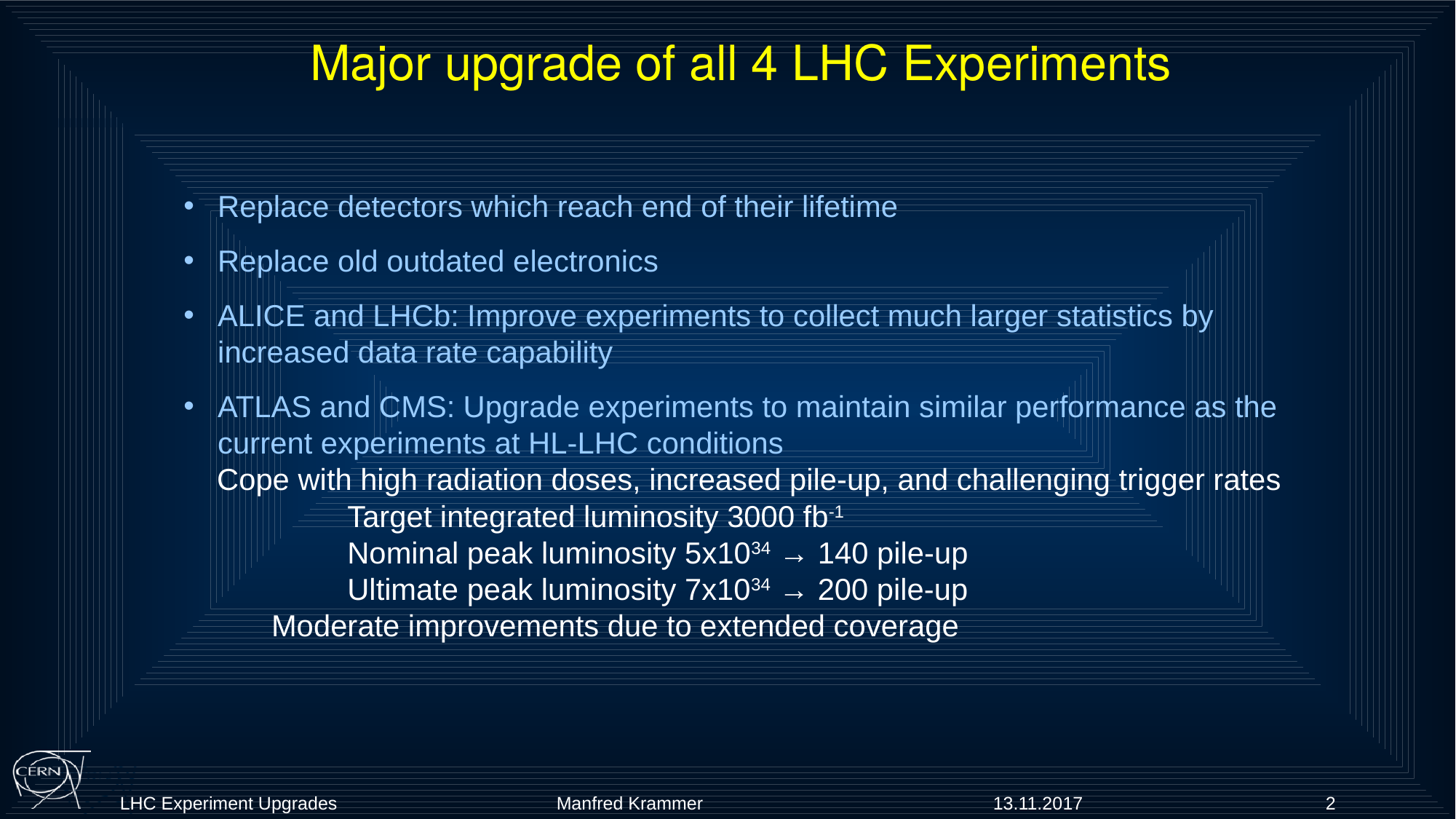

Major upgrade of all 4 LHC Experiments
Replace detectors which reach end of their lifetime

Replace old outdated electronics

ALICE and LHCb: Improve experiments to collect much larger statistics by increased data rate capability

ATLAS and CMS: Upgrade experiments to maintain similar performance as the current experiments at HL-LHC conditions
    Cope with high radiation doses, increased pile-up, and challenging trigger rates
	Target integrated luminosity 3000 fb-1
	Nominal peak luminosity 5x1034 → 140 pile-up
	Ultimate peak luminosity 7x1034 → 200 pile-up
    Moderate improvements due to extended coverage